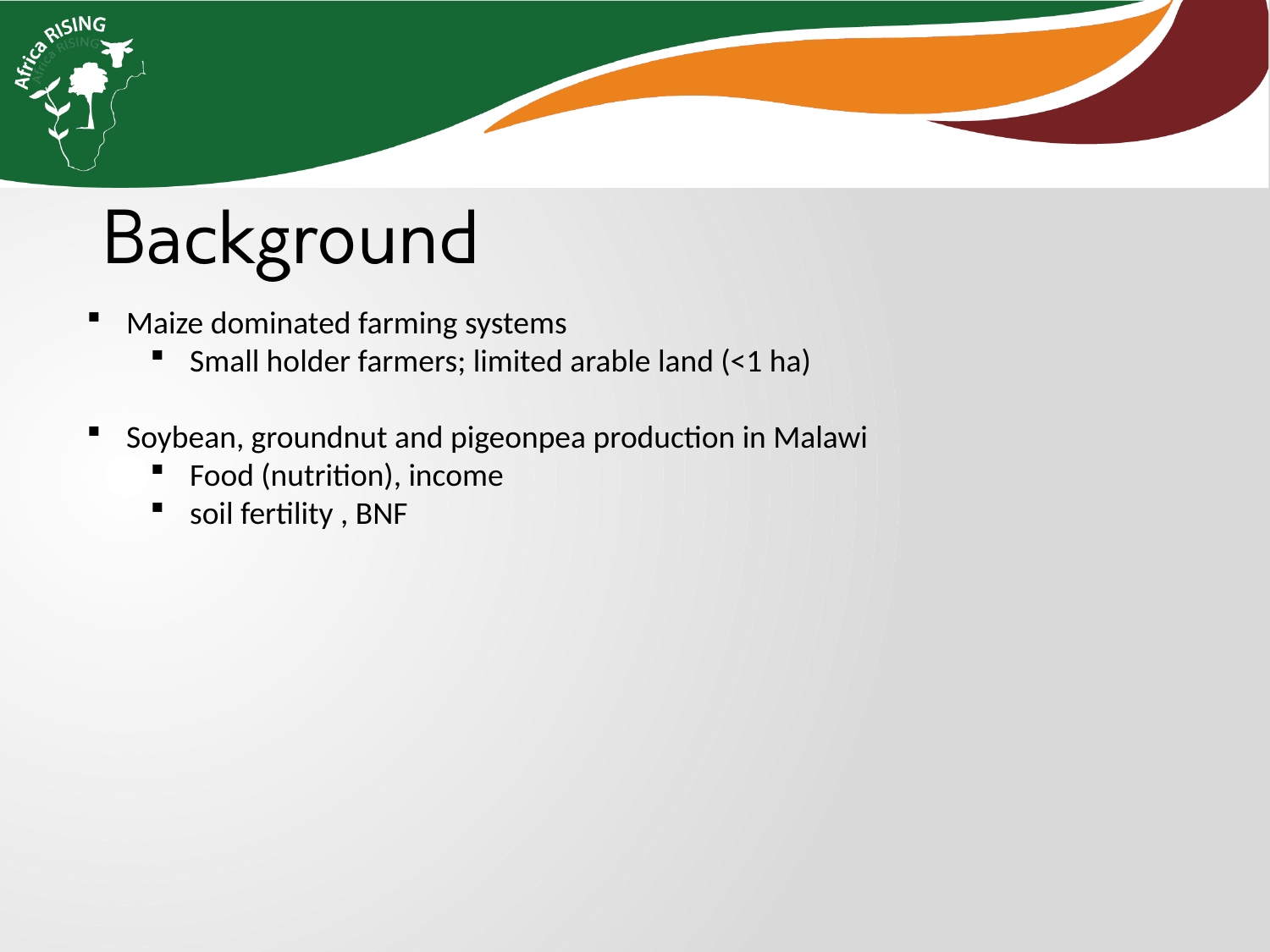

Background

Maize dominated farming systems
Small holder farmers; limited arable land (<1 ha)

Soybean, groundnut and pigeonpea production in Malawi
Food (nutrition), income
soil fertility , BNF